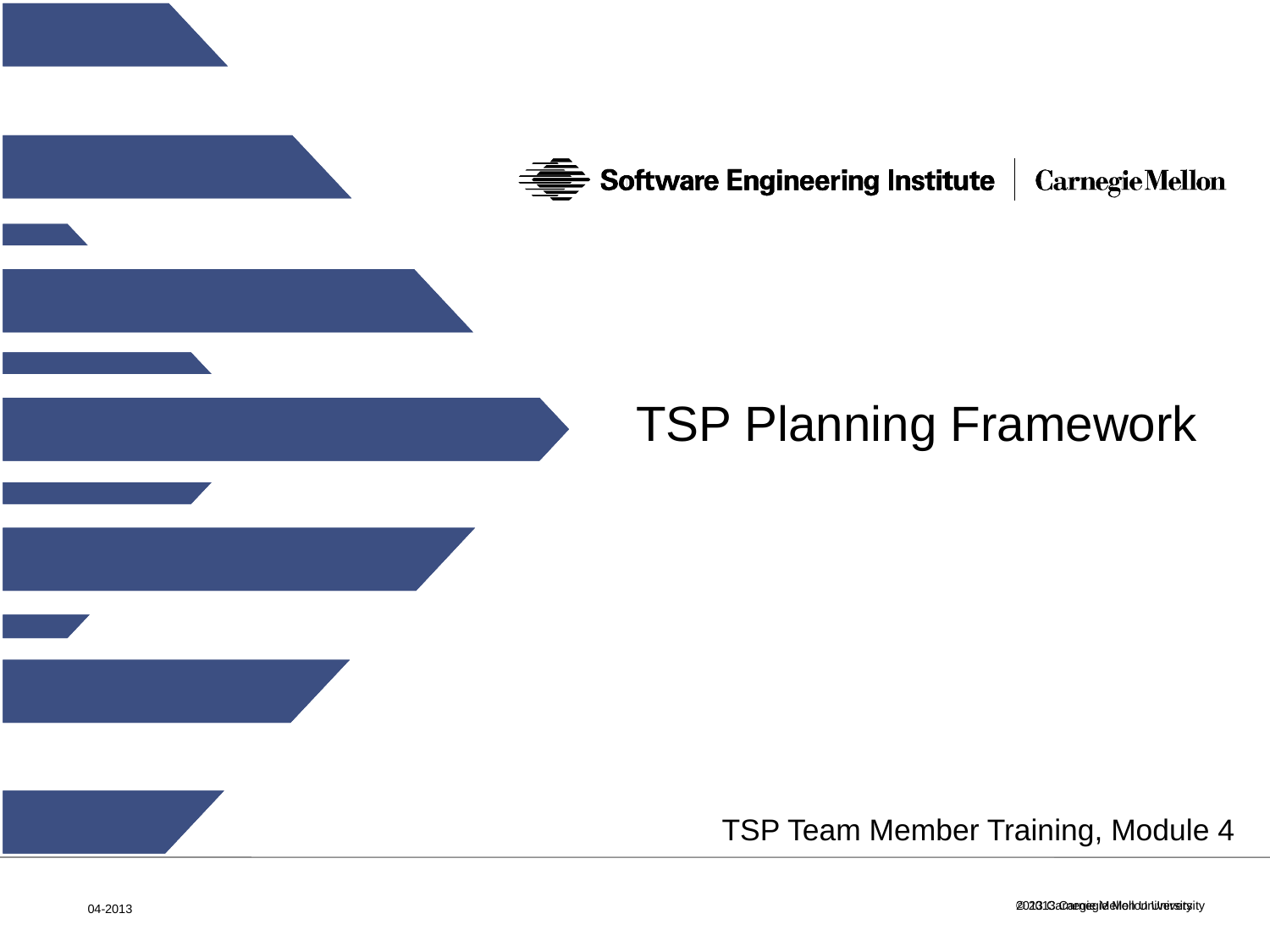

TSP Planning Framework
TSP Team Member Training, Module 4